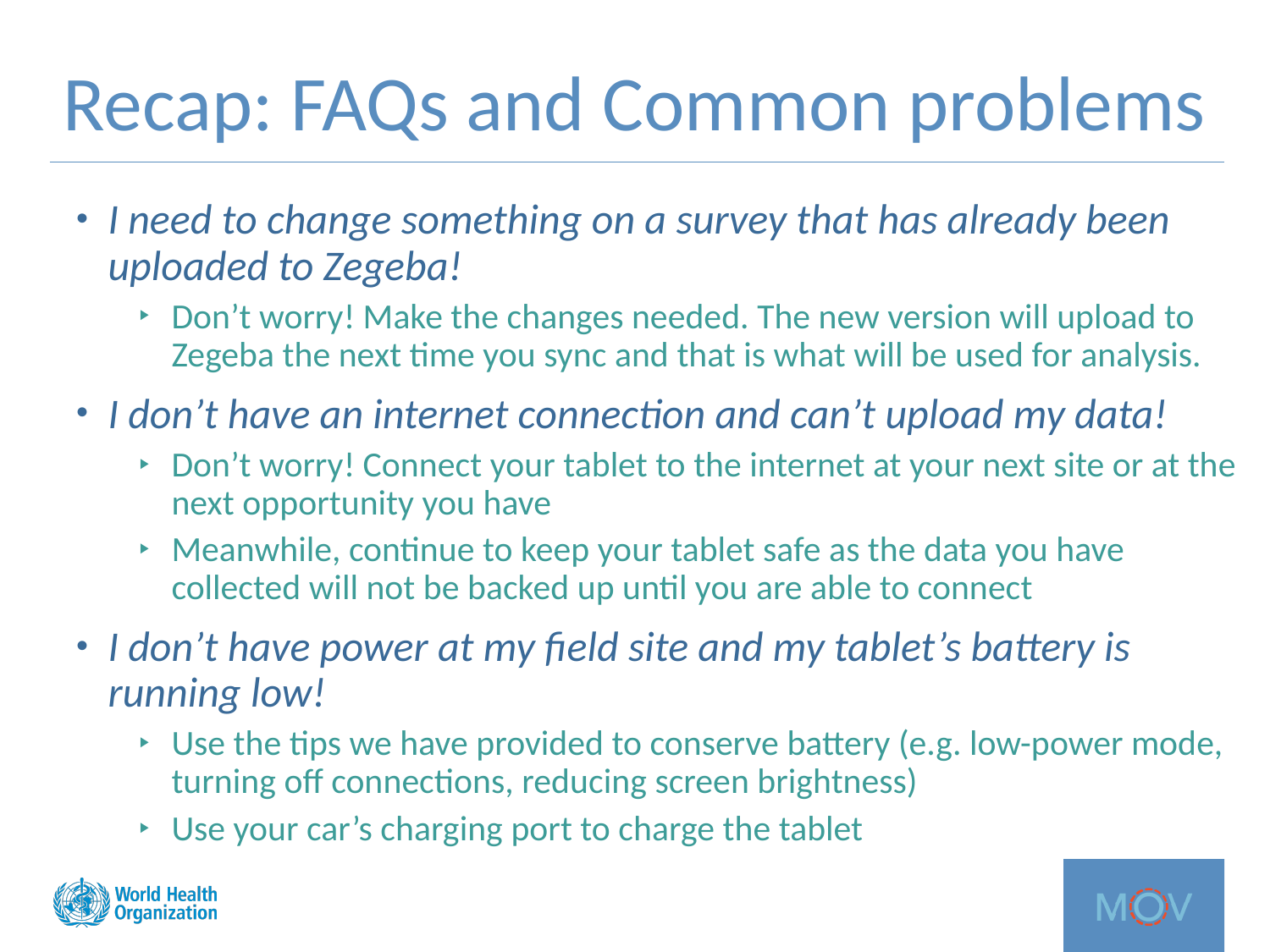

# Recap: FAQs and Common problems
I need to change something on a survey that has already been uploaded to Zegeba!
Don’t worry! Make the changes needed. The new version will upload to Zegeba the next time you sync and that is what will be used for analysis.
I don’t have an internet connection and can’t upload my data!
Don’t worry! Connect your tablet to the internet at your next site or at the next opportunity you have
Meanwhile, continue to keep your tablet safe as the data you have collected will not be backed up until you are able to connect
I don’t have power at my field site and my tablet’s battery is running low!
Use the tips we have provided to conserve battery (e.g. low-power mode, turning off connections, reducing screen brightness)
Use your car’s charging port to charge the tablet